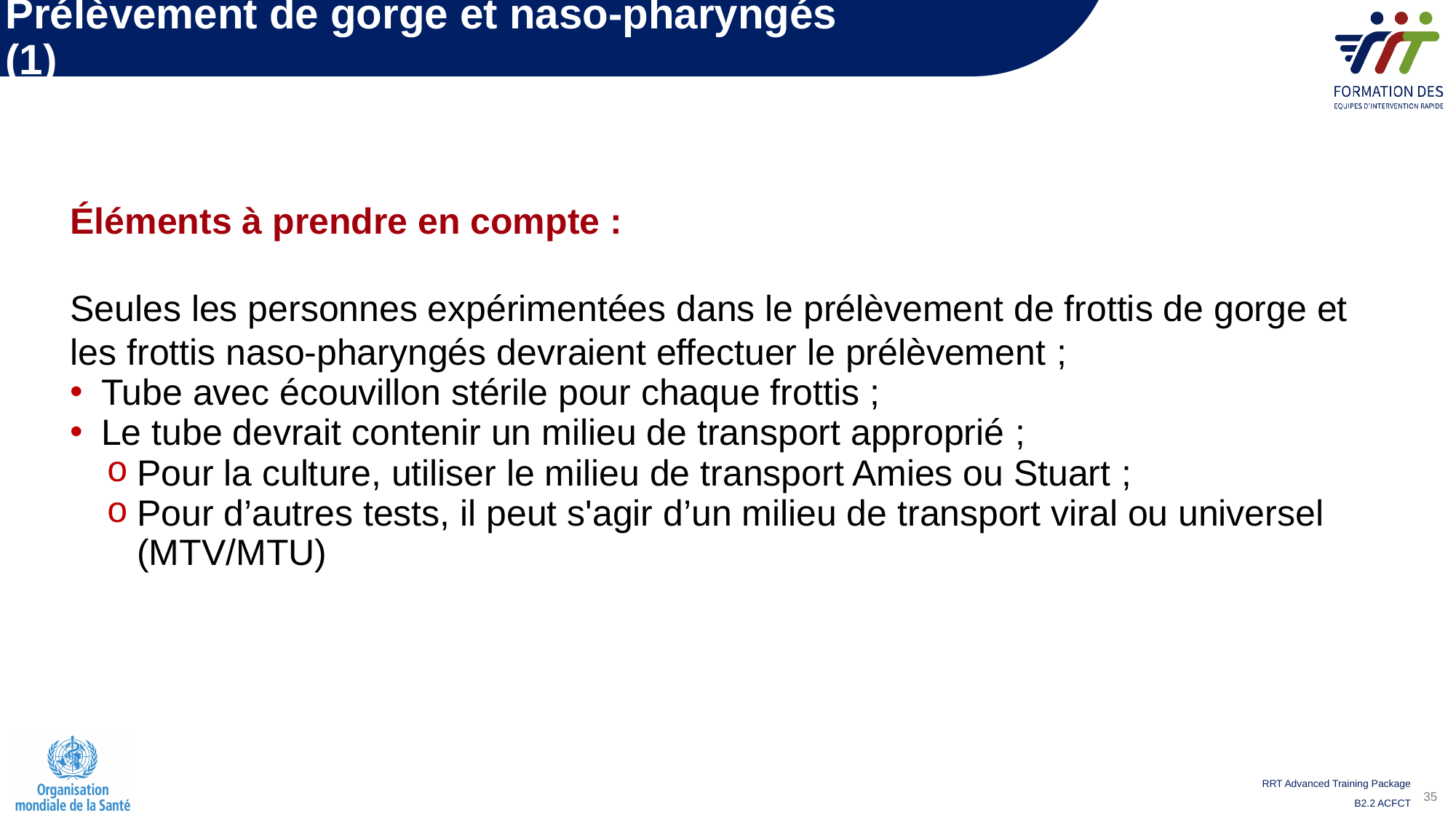

Prélèvement de gorge et naso-pharyngés (1)
Éléments à prendre en compte :

Seules les personnes expérimentées dans le prélèvement de frottis de gorge et les frottis naso-pharyngés devraient effectuer le prélèvement ;
Tube avec écouvillon stérile pour chaque frottis ;
Le tube devrait contenir un milieu de transport approprié ;
Pour la culture, utiliser le milieu de transport Amies ou Stuart ;
Pour d’autres tests, il peut s'agir d’un milieu de transport viral ou universel (MTV/MTU)